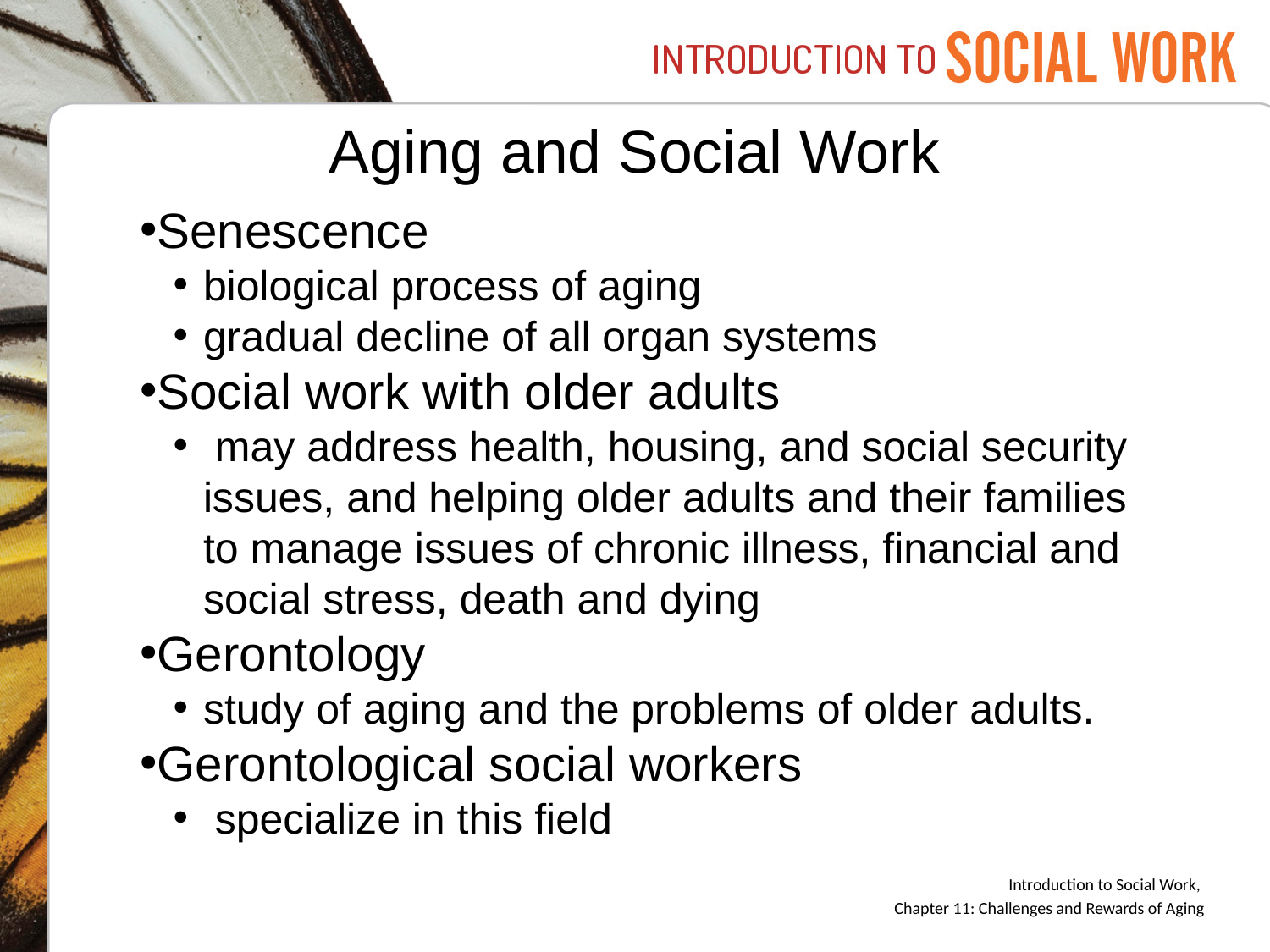

# Aging and Social Work
Senescence
biological process of aging
gradual decline of all organ systems
Social work with older adults
 may address health, housing, and social security issues, and helping older adults and their families to manage issues of chronic illness, financial and social stress, death and dying
Gerontology
study of aging and the problems of older adults.
Gerontological social workers
 specialize in this field

Introduction to Social Work,
Chapter 11: Challenges and Rewards of Aging